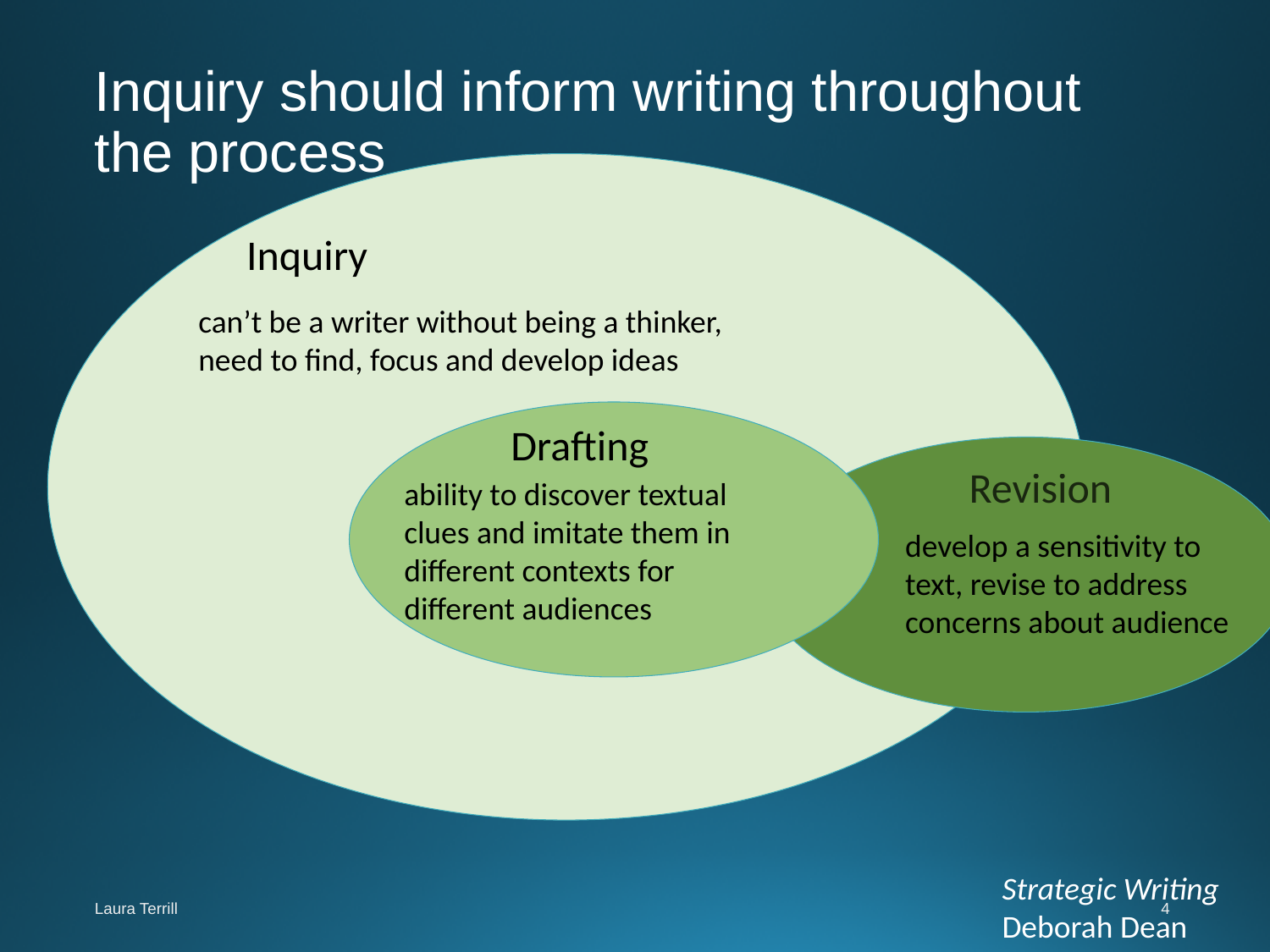

# Inquiry should inform writing throughout the process

Inquiry
can’t be a writer without being a thinker,
need to find, focus and develop ideas

Drafting

Revision
ability to discover textual clues and imitate them in different contexts for different audiences
develop a sensitivity to text, revise to address concerns about audience
Strategic Writing
Deborah Dean
Laura Terrill
4